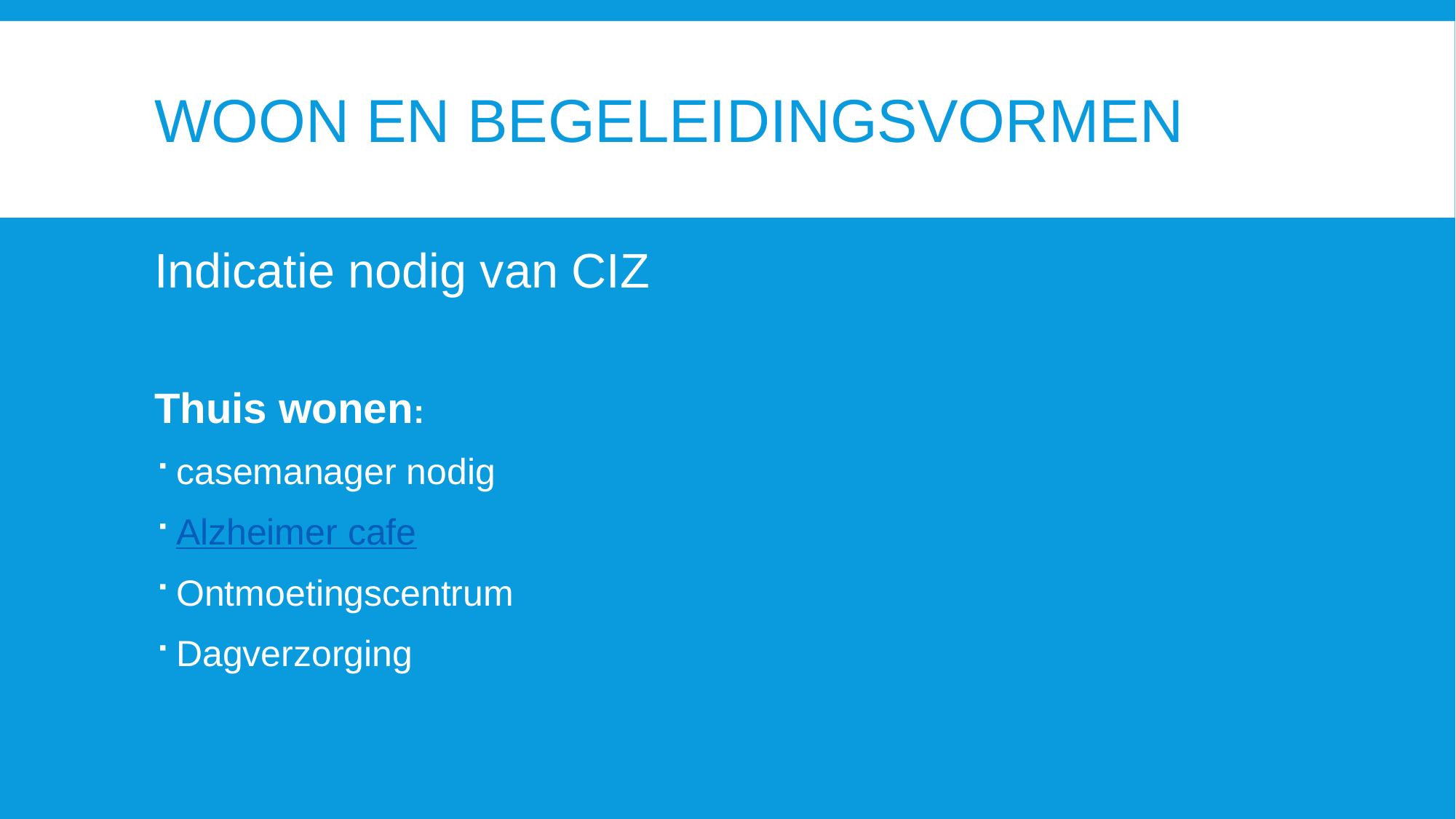

# Woon en begeleidingsvormen
Indicatie nodig van CIZ

Thuis wonen:
casemanager nodig
Alzheimer cafe
Ontmoetingscentrum
Dagverzorging